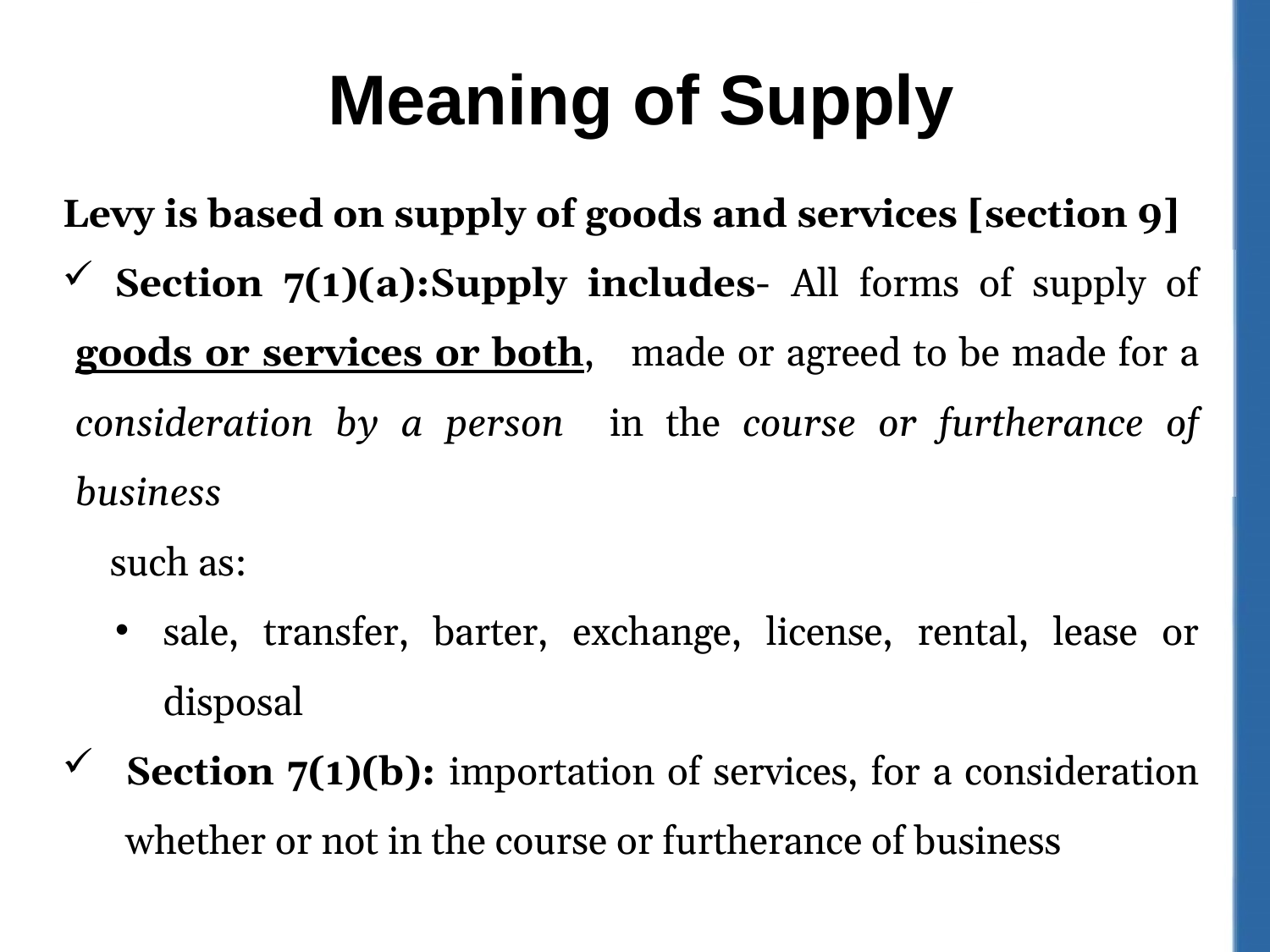

# Meaning of Supply
Levy is based on supply of goods and services [section 9]
 Section 7(1)(a):Supply includes- All forms of supply of goods or services or both,   made or agreed to be made for a consideration by a person  in the course or furtherance of business
	such as:
sale, transfer, barter, exchange, license, rental, lease or disposal
Section 7(1)(b): importation of services, for a consideration whether or not in the course or furtherance of business